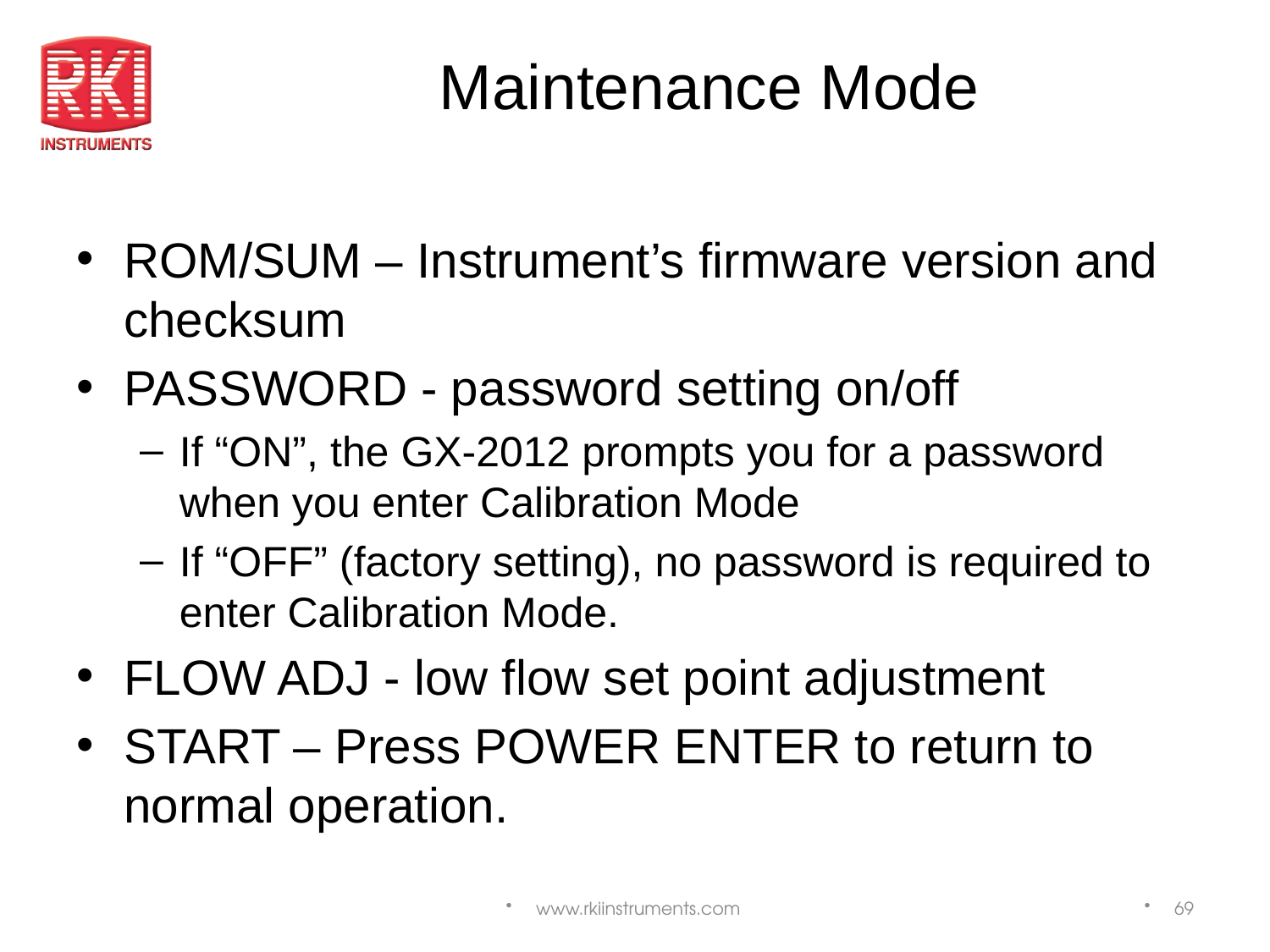

# Maintenance Mode
ROM/SUM – Instrument’s firmware version and checksum
PASSWORD - password setting on/off
If “ON”, the GX-2012 prompts you for a password when you enter Calibration Mode
If “OFF” (factory setting), no password is required to enter Calibration Mode.
FLOW ADJ - low flow set point adjustment
START – Press POWER ENTER to return to normal operation.
www.rkiinstruments.com
69